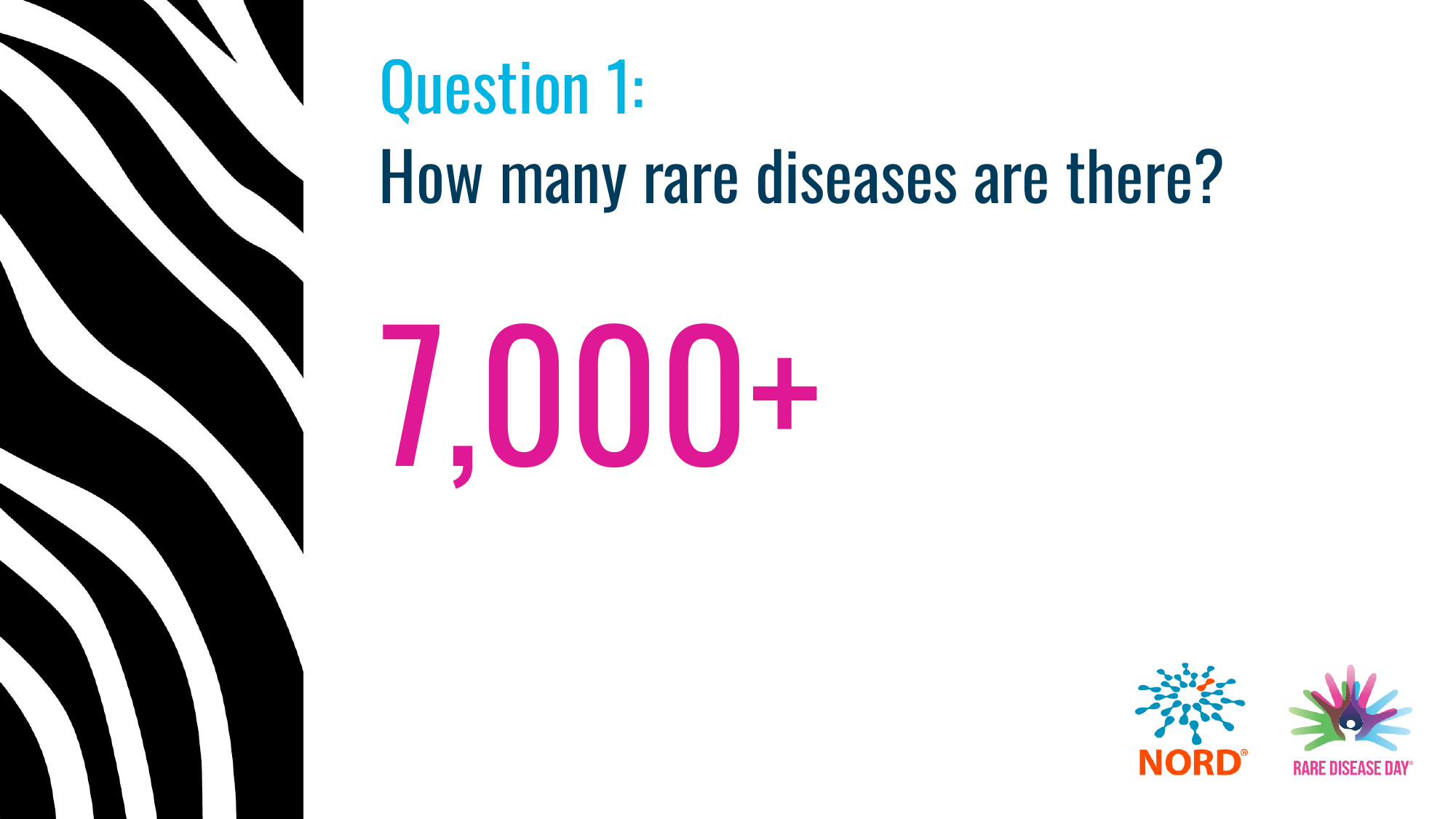

# Question 1:
How many rare diseases are there?
7,000+